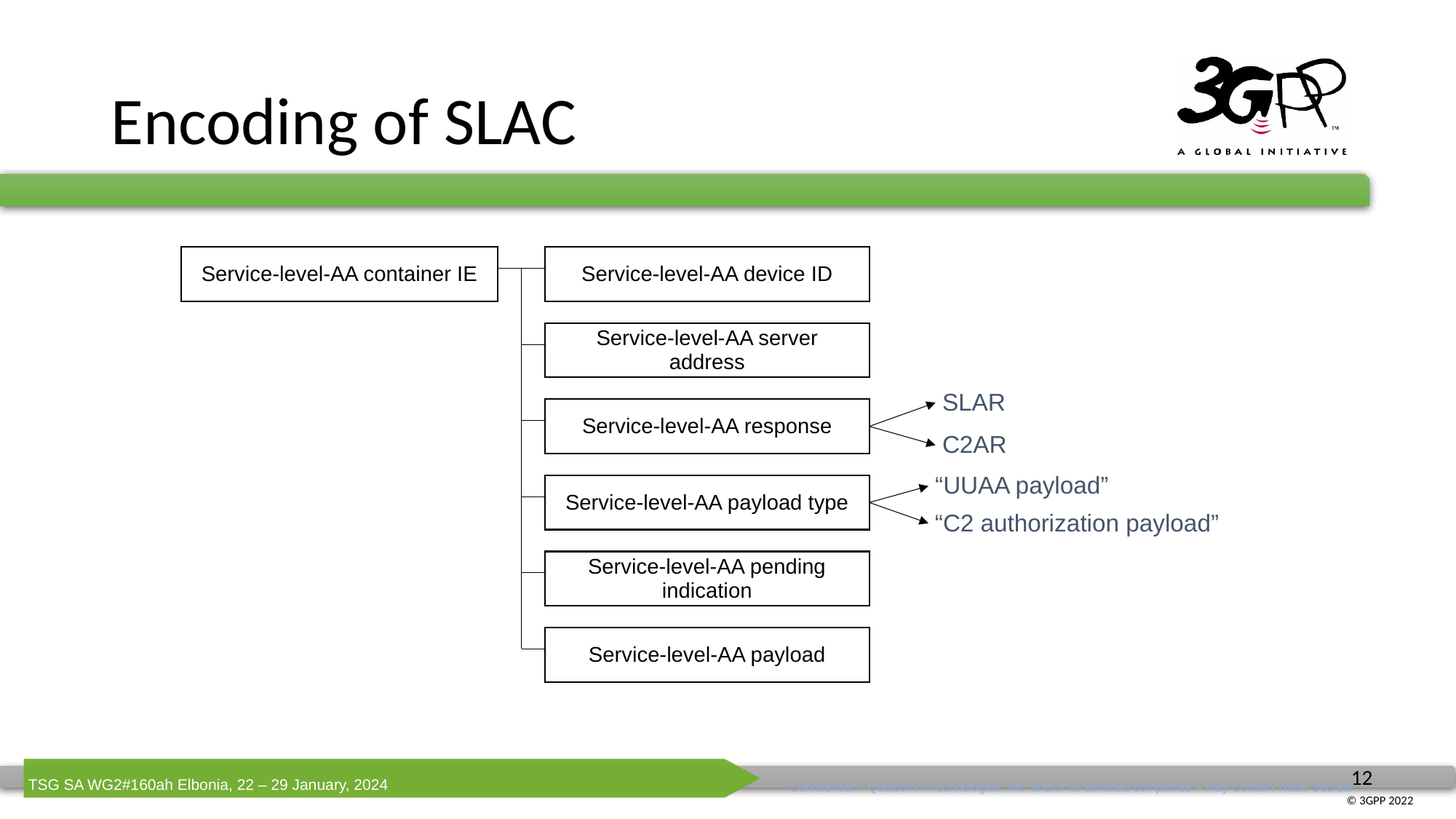

# Encoding of SLAC
Service-level-AA container IE
Service-level-AA device ID
Service-level-AA server address
 SLAR
Service-level-AA response
 C2AR
 “UUAA payload”
Service-level-AA payload type
 “C2 authorization payload”
Service-level-AA pending indication
Service-level-AA payload